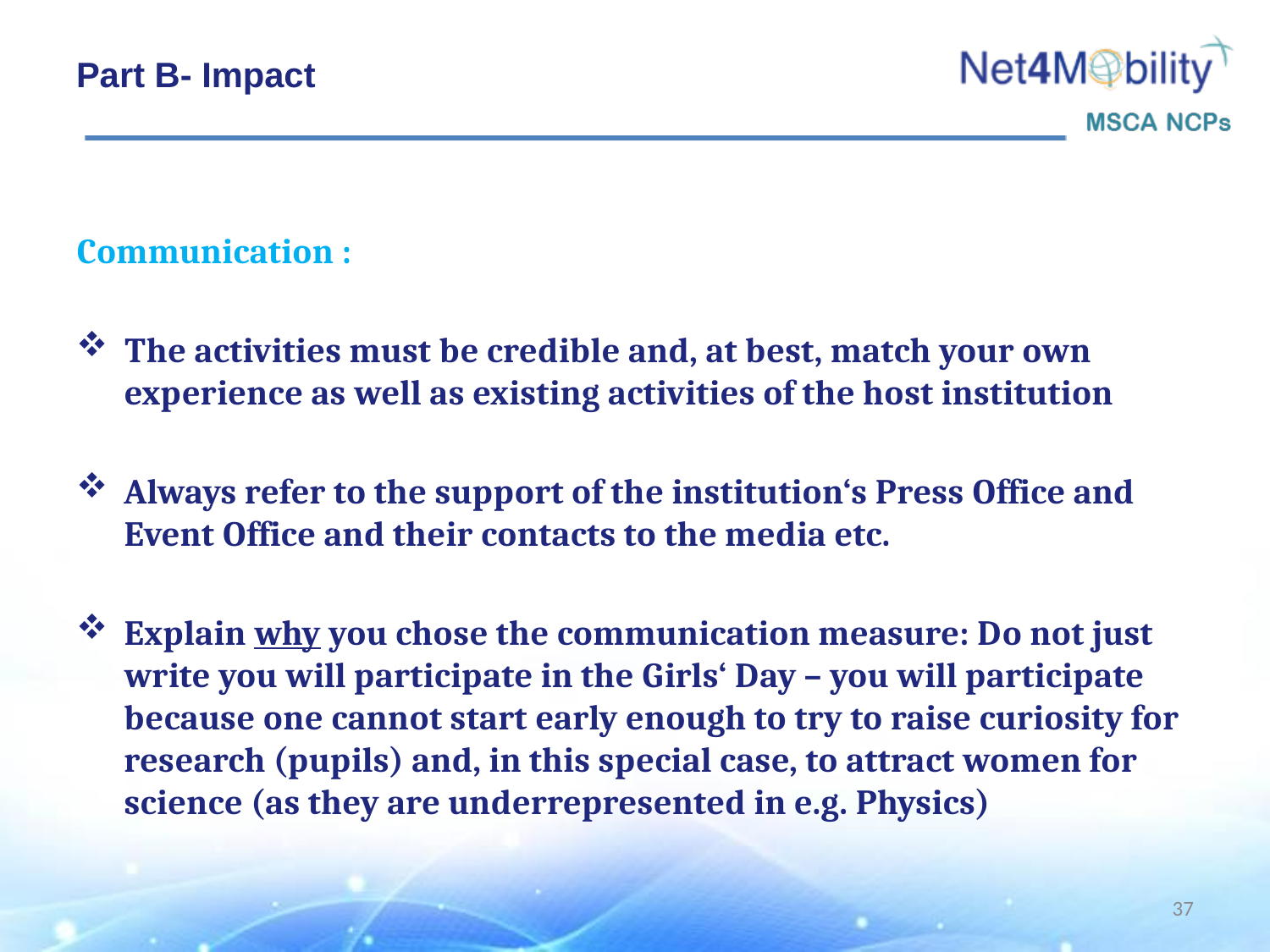

# Part B- Impact
Communication :

The activities must be credible and, at best, match your own experience as well as existing activities of the host institution

Always refer to the support of the institution‘s Press Office and Event Office and their contacts to the media etc.

Explain why you chose the communication measure: Do not just write you will participate in the Girls‘ Day – you will participate because one cannot start early enough to try to raise curiosity for research (pupils) and, in this special case, to attract women for science (as they are underrepresented in e.g. Physics)

37